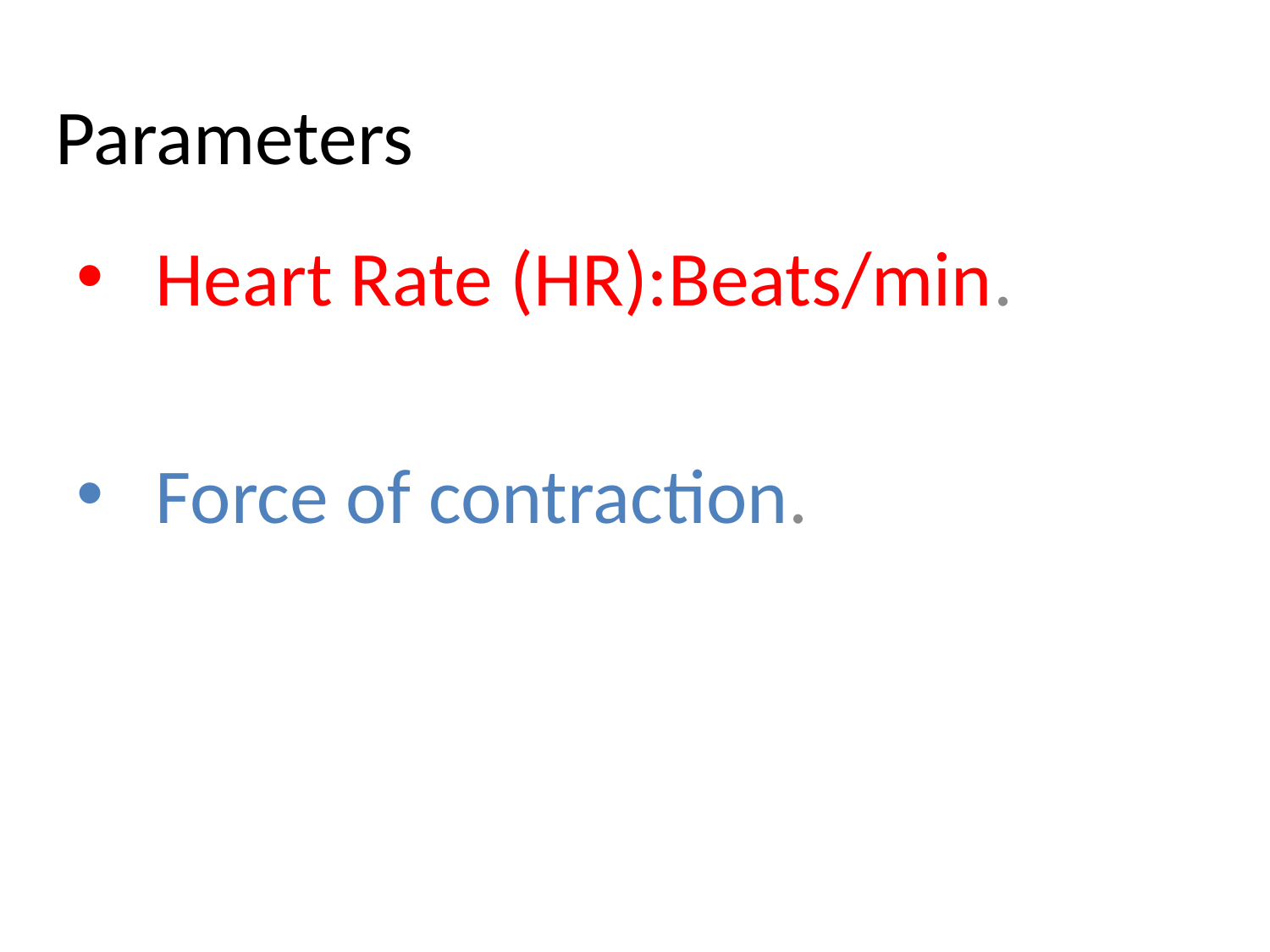

# Parameters
Heart Rate (HR):Beats/min.

Force of contraction.